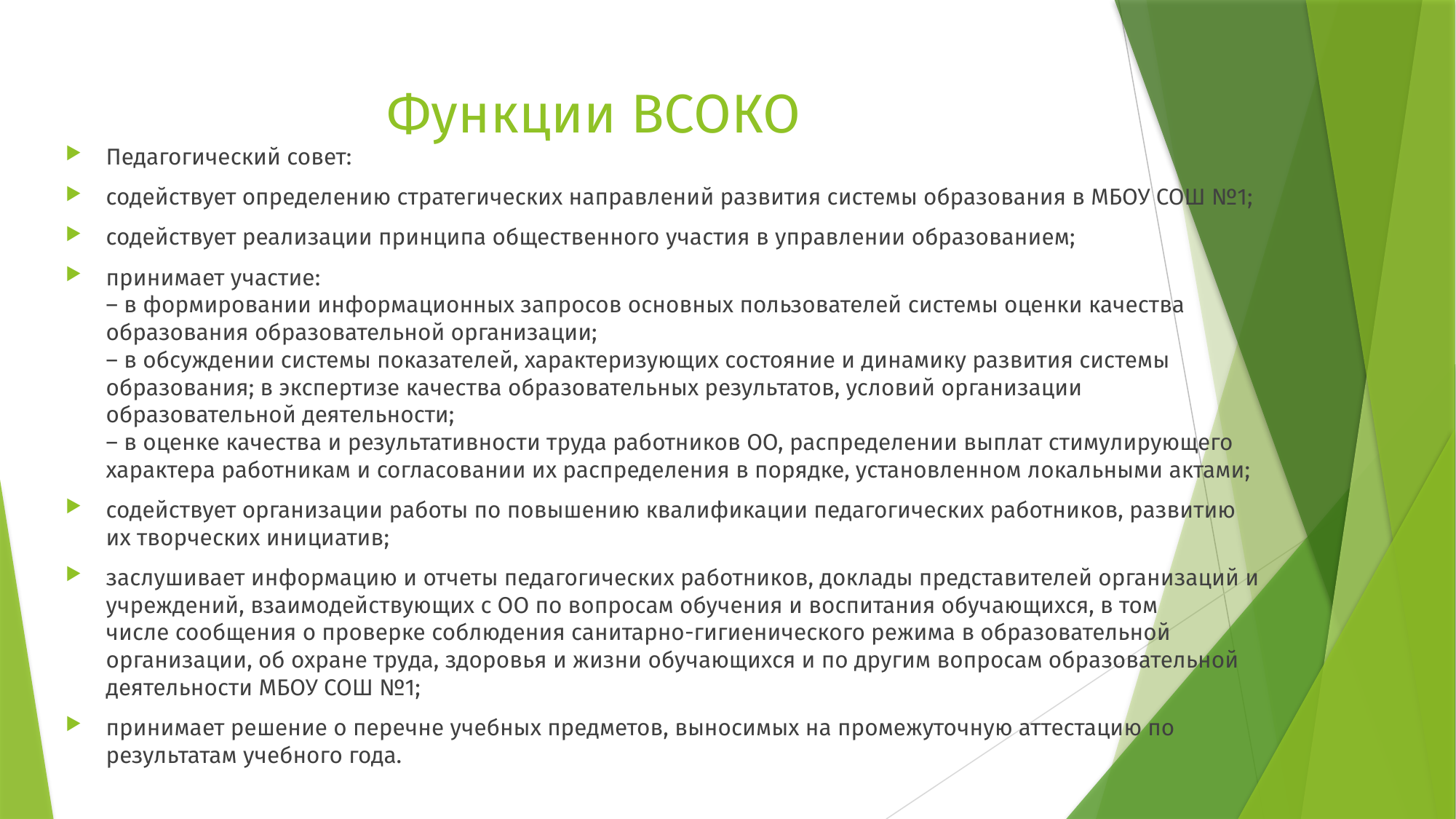

# Функции ВСОКО
Педагогический совет:
содействует определению стратегических направлений развития системы образования в МБОУ СОШ №1;
содействует реализации принципа общественного участия в управлении образованием;
принимает участие:
– в формировании информационных запросов основных пользователей системы оценки качества образования образовательной организации;
– в обсуждении системы показателей, характеризующих состояние и динамику развития системы образования; в экспертизе качества образовательных результатов, условий организации образовательной деятельности;
– в оценке качества и результативности труда работников ОО, распределении выплат стимулирующего характера работникам и согласовании их распределения в порядке, установленном локальными актами;
содействует организации работы по повышению квалификации педагогических работников, развитию их творческих инициатив;
заслушивает информацию и отчеты педагогических работников, доклады представителей организаций и учреждений, взаимодействующих с ОО по вопросам обучения и воспитания обучающихся, в том числе сообщения о проверке соблюдения санитарно-гигиенического режима в образовательной организации, об охране труда, здоровья и жизни обучающихся и по другим вопросам образовательной деятельности МБОУ СОШ №1;
принимает решение о перечне учебных предметов, выносимых на промежуточную аттестацию по результатам учебного года.